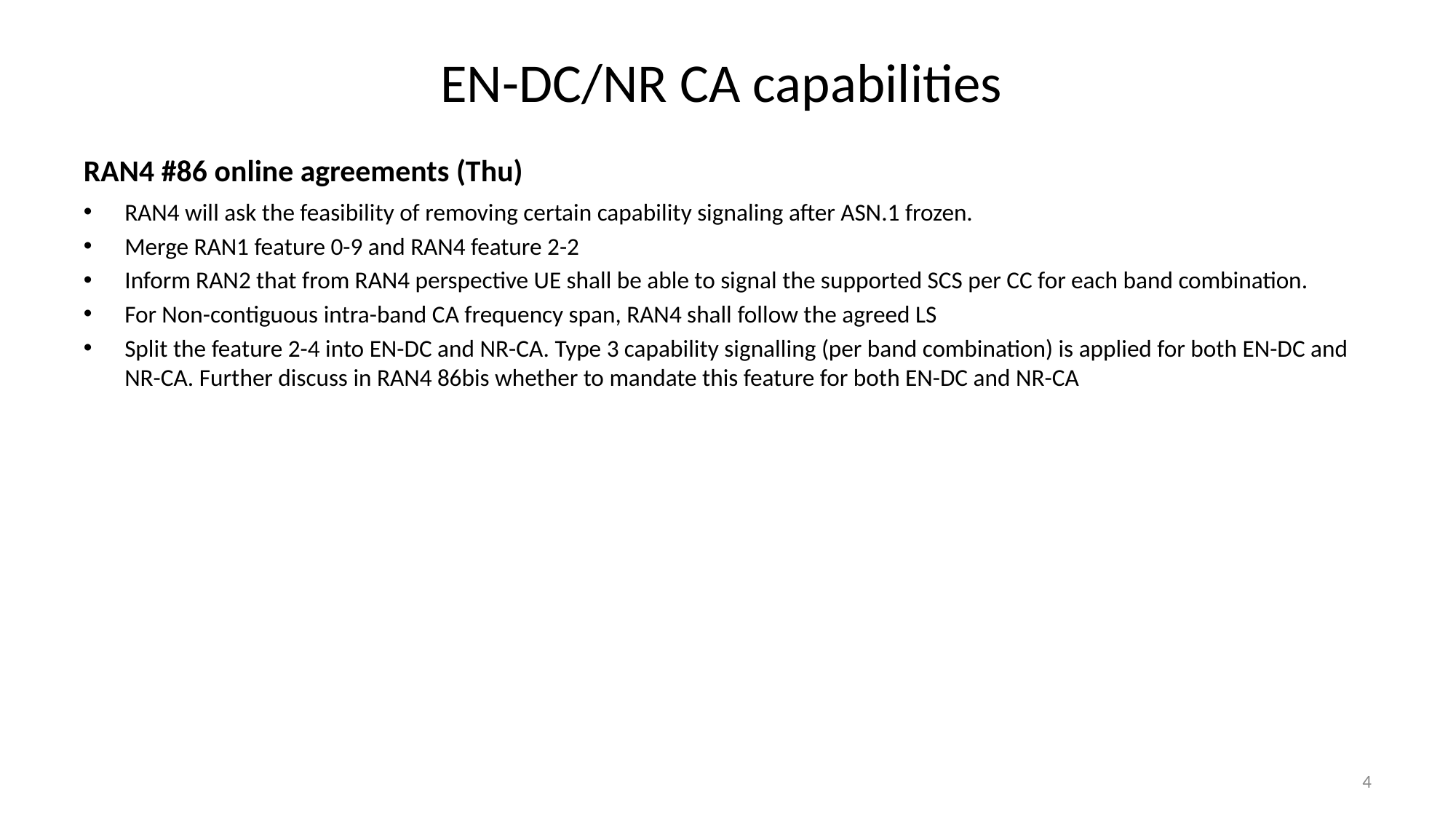

# EN-DC/NR CA capabilities
RAN4 #86 online agreements (Thu)
RAN4 will ask the feasibility of removing certain capability signaling after ASN.1 frozen.
Merge RAN1 feature 0-9 and RAN4 feature 2-2
Inform RAN2 that from RAN4 perspective UE shall be able to signal the supported SCS per CC for each band combination.
For Non-contiguous intra-band CA frequency span, RAN4 shall follow the agreed LS
Split the feature 2-4 into EN-DC and NR-CA. Type 3 capability signalling (per band combination) is applied for both EN-DC and NR-CA. Further discuss in RAN4 86bis whether to mandate this feature for both EN-DC and NR-CA
4